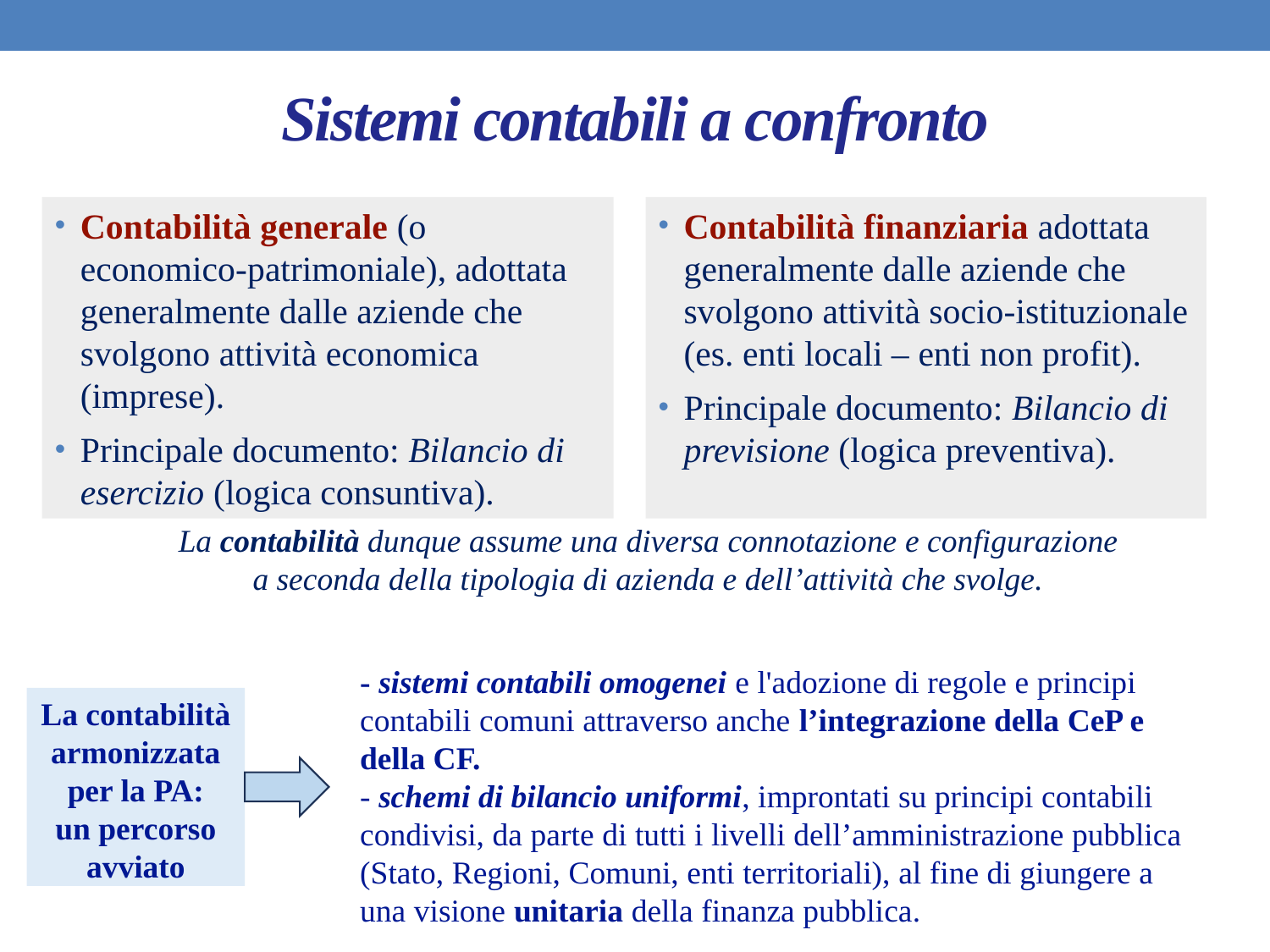

# Sistemi contabili a confronto
Contabilità generale (o economico-patrimoniale), adottata generalmente dalle aziende che svolgono attività economica (imprese).
Principale documento: Bilancio di esercizio (logica consuntiva).

Contabilità finanziaria adottata generalmente dalle aziende che svolgono attività socio-istituzionale (es. enti locali – enti non profit).
Principale documento: Bilancio di previsione (logica preventiva).

La contabilità dunque assume una diversa connotazione e configurazione a seconda della tipologia di azienda e dell’attività che svolge.
- sistemi contabili omogenei e l'adozione di regole e principi contabili comuni attraverso anche l’integrazione della CeP e della CF.
- schemi di bilancio uniformi, improntati su principi contabili condivisi, da parte di tutti i livelli dell’amministrazione pubblica (Stato, Regioni, Comuni, enti territoriali), al fine di giungere a una visione unitaria della finanza pubblica.
La contabilità armonizzata per la PA:
un percorso avviato